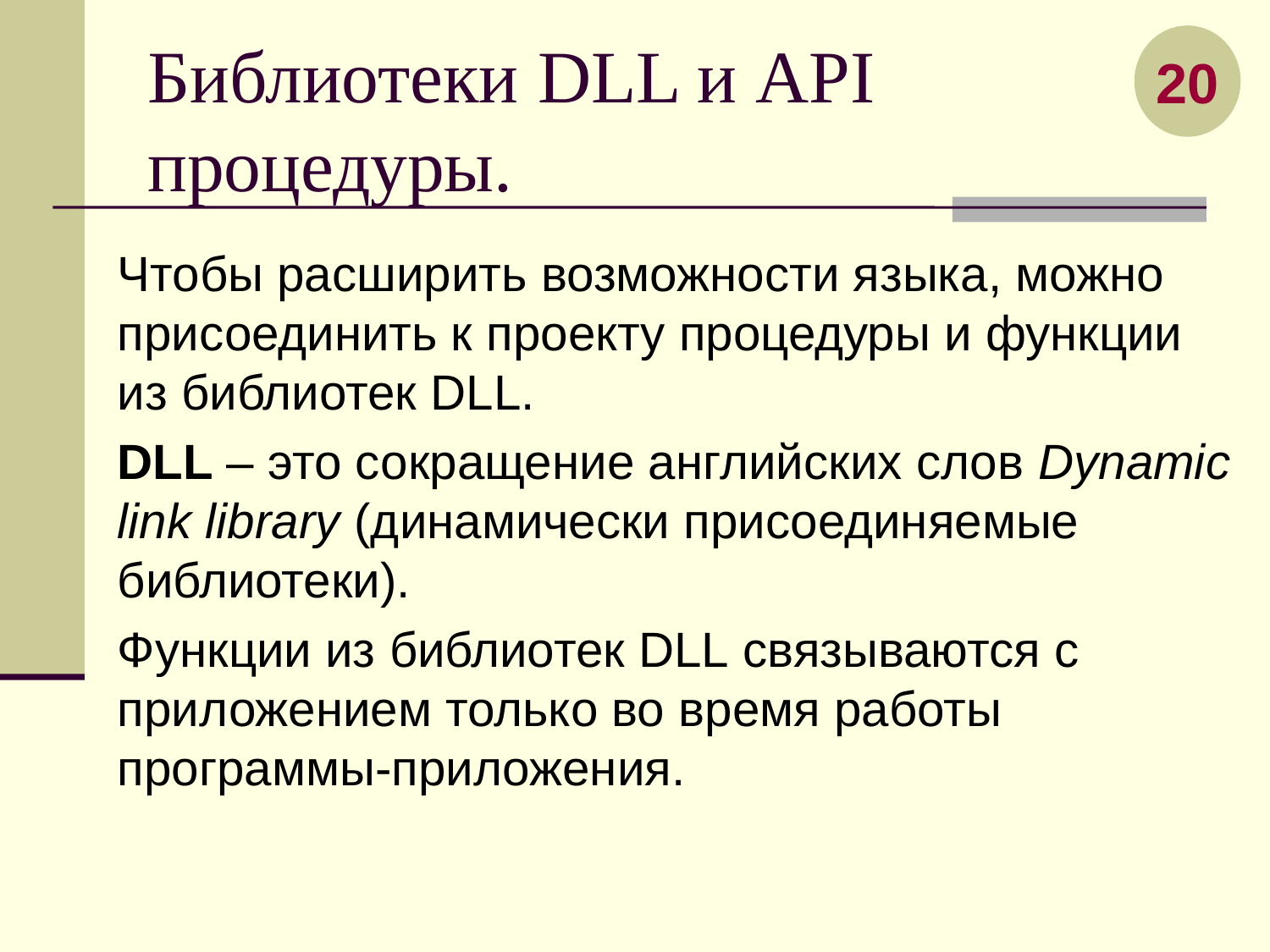

20
# Библиотеки DLL и API процедуры.
Чтобы расширить возможности языка, можно присоединить к проекту процедуры и функции из библиотек DLL.
DLL – это сокращение английских слов Dynamic link library (динамически присоединяемые библиотеки).
Функции из библиотек DLL связываются с приложением только во время работы программы-приложения.